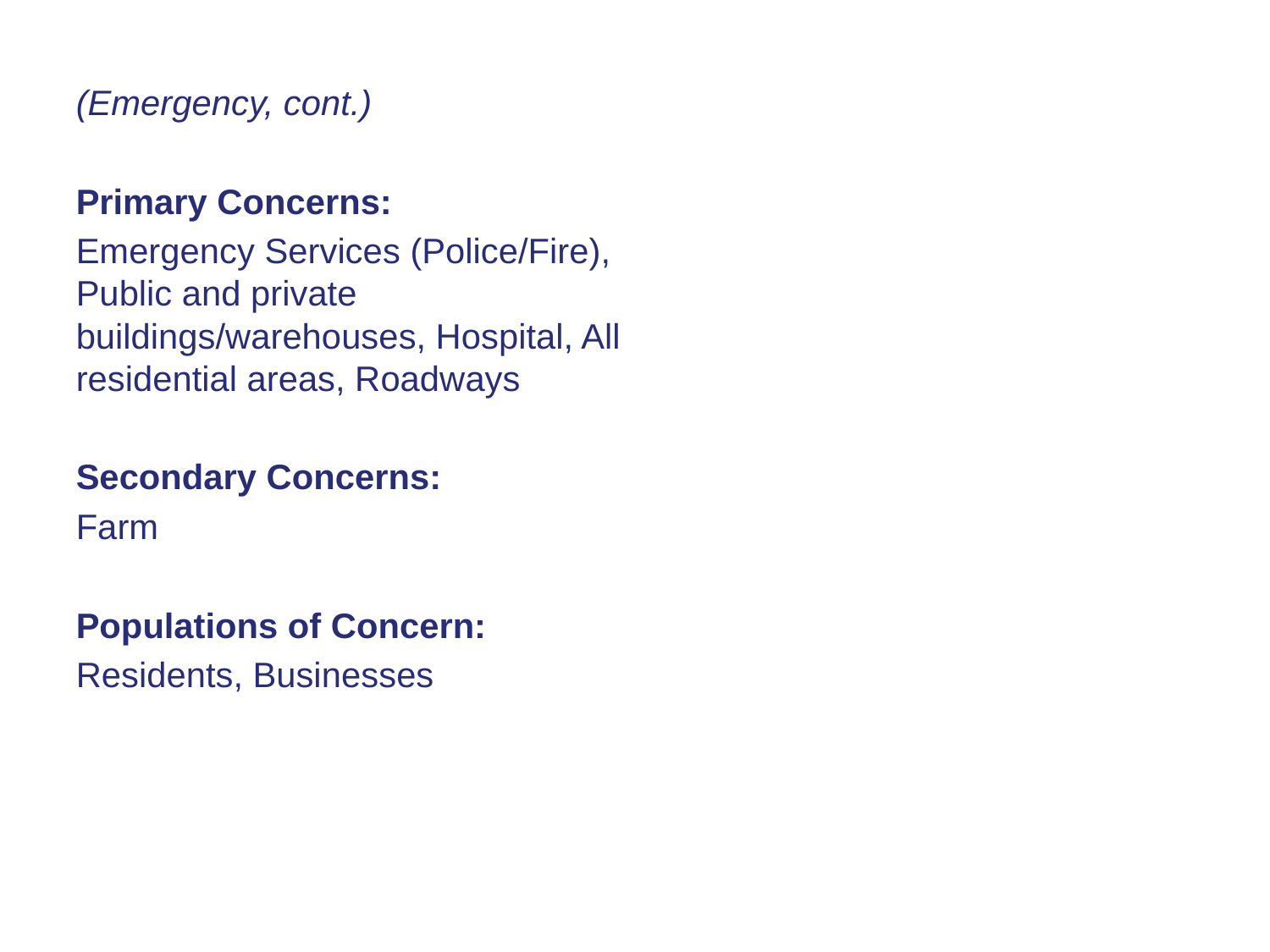

(Emergency, cont.)

Primary Concerns:
Emergency Services (Police/Fire), Public and private buildings/warehouses, Hospital, All residential areas, Roadways

Secondary Concerns:
Farm

Populations of Concern:
Residents, Businesses